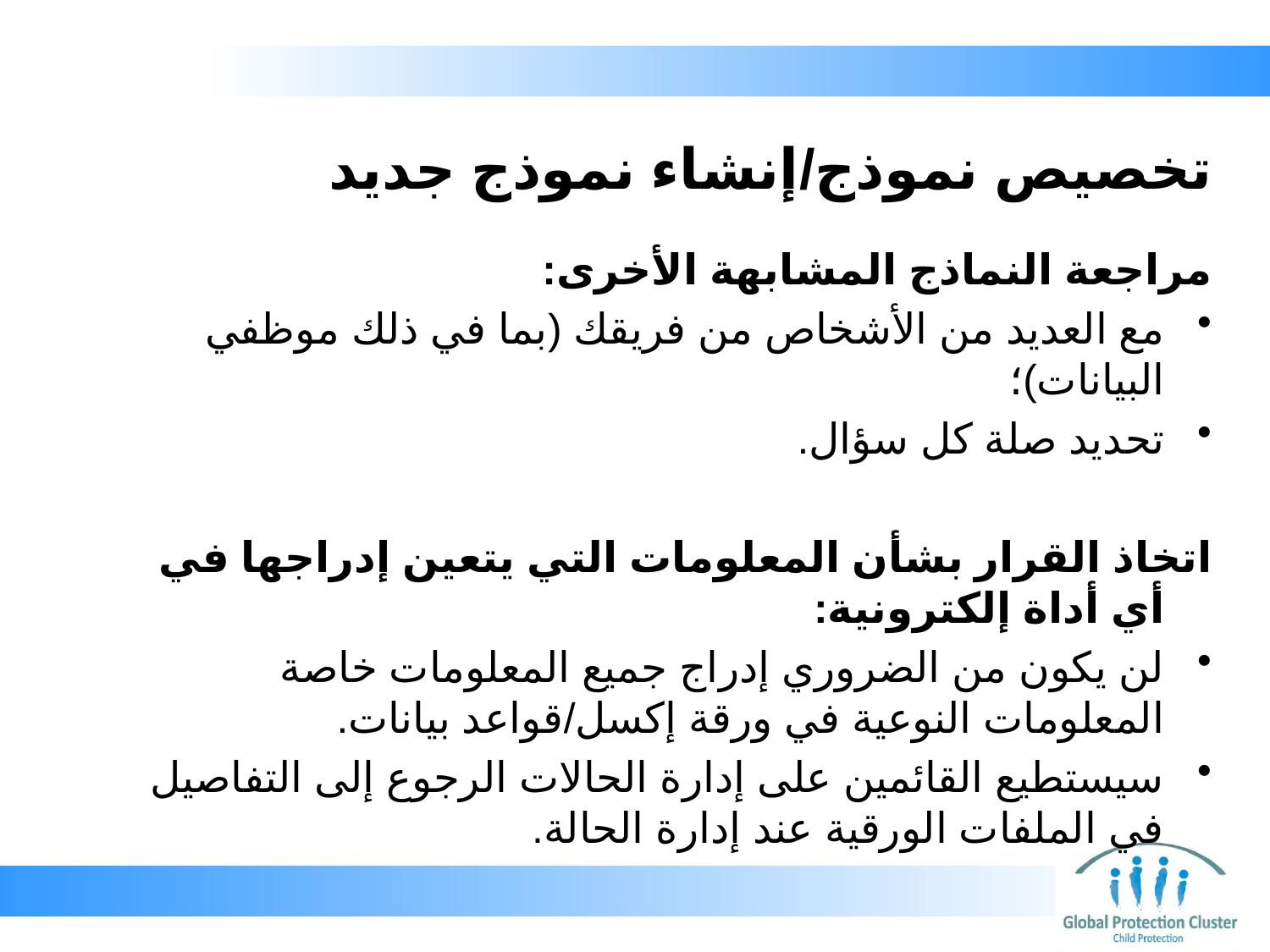

# تخصيص نموذج/إنشاء نموذج جديد
مراجعة النماذج المشابهة الأخرى:
مع العديد من الأشخاص من فريقك (بما في ذلك موظفي البيانات)؛
تحديد صلة كل سؤال.

اتخاذ القرار بشأن المعلومات التي يتعين إدراجها في أي أداة إلكترونية:
لن يكون من الضروري إدراج جميع المعلومات خاصة المعلومات النوعية في ورقة إكسل/قواعد بيانات.
سيستطيع القائمين على إدارة الحالات الرجوع إلى التفاصيل في الملفات الورقية عند إدارة الحالة.